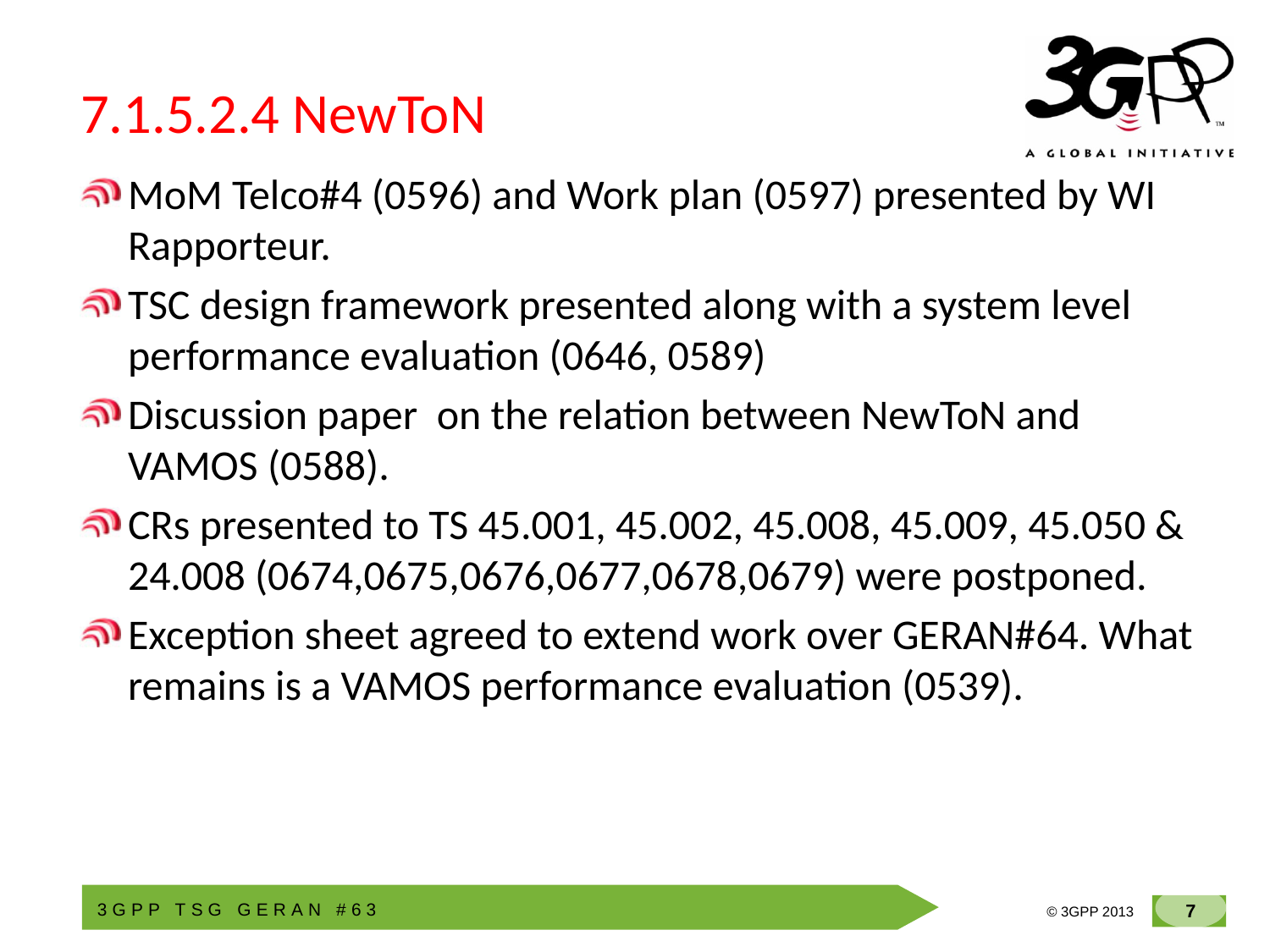

# 7.1.5.2.4 NewToN
MoM Telco#4 (0596) and Work plan (0597) presented by WI Rapporteur.
TSC design framework presented along with a system level performance evaluation (0646, 0589)
Discussion paper  on the relation between NewToN and VAMOS (0588).
CRs presented to TS 45.001, 45.002, 45.008, 45.009, 45.050 & 24.008 (0674,0675,0676,0677,0678,0679) were postponed.
Exception sheet agreed to extend work over GERAN#64. What remains is a VAMOS performance evaluation (0539).